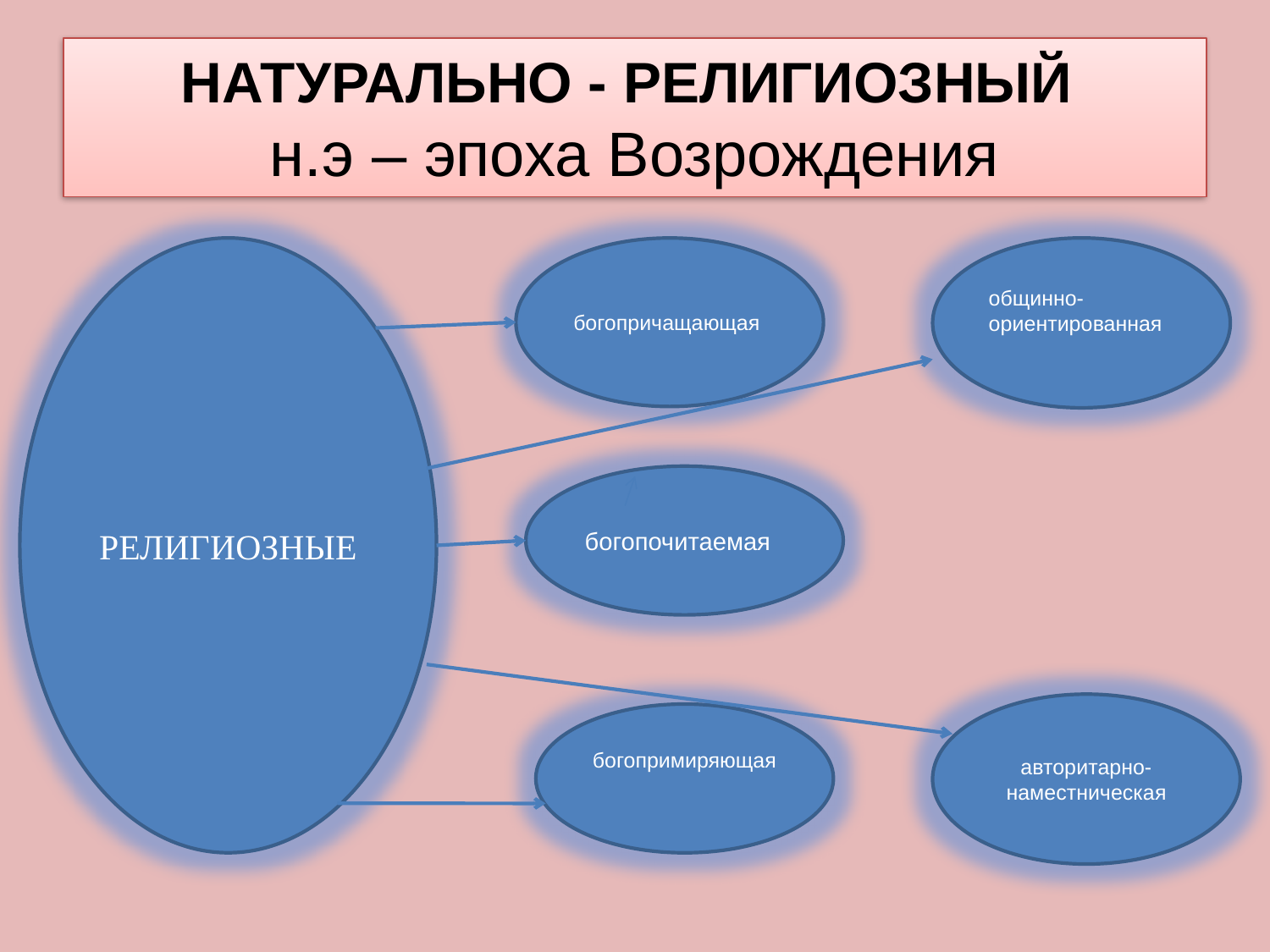

# НАТУРАЛЬНО - РЕЛИГИОЗНЫЙ н.э – эпоха Возрождения
РЕЛИГИОЗНЫЕ
богопричащающая
общинно-ориентированная

богопочитаемая
авторитарно-наместническая
богопримиряющая